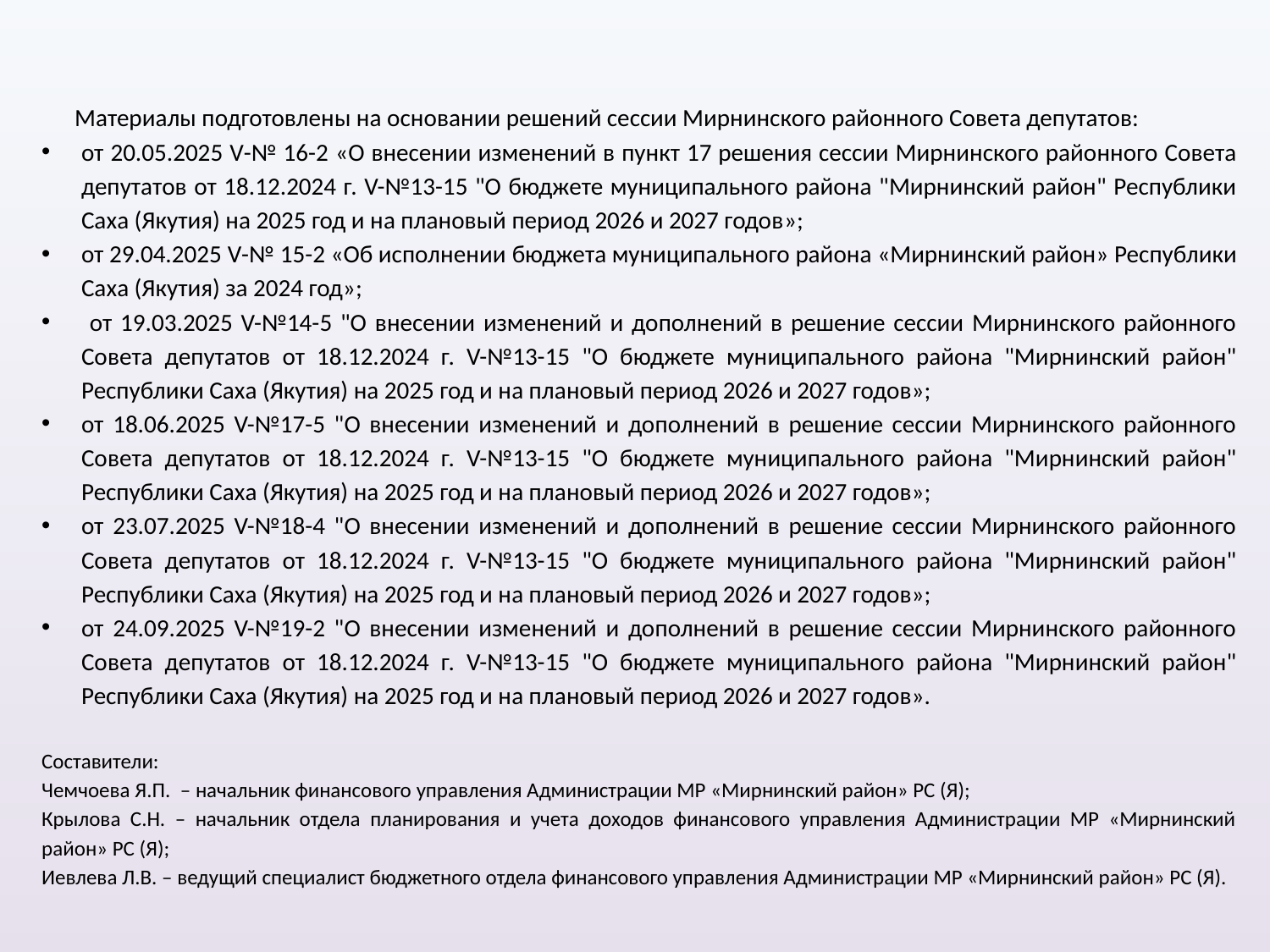

Материалы подготовлены на основании решений сессии Мирнинского районного Совета депутатов:
от 20.05.2025 V-№ 16-2 «О внесении изменений в пункт 17 решения сессии Мирнинского районного Совета депутатов от 18.12.2024 г. V-№13-15 "О бюджете муниципального района "Мирнинский район" Республики Саха (Якутия) на 2025 год и на плановый период 2026 и 2027 годов»;
от 29.04.2025 V-№ 15-2 «Об исполнении бюджета муниципального района «Мирнинский район» Республики Саха (Якутия) за 2024 год»;
 от 19.03.2025 V-№14-5 "О внесении изменений и дополнений в решение сессии Мирнинского районного Совета депутатов от 18.12.2024 г. V-№13-15 "О бюджете муниципального района "Мирнинский район" Республики Саха (Якутия) на 2025 год и на плановый период 2026 и 2027 годов»;
от 18.06.2025 V-№17-5 "О внесении изменений и дополнений в решение сессии Мирнинского районного Совета депутатов от 18.12.2024 г. V-№13-15 "О бюджете муниципального района "Мирнинский район" Республики Саха (Якутия) на 2025 год и на плановый период 2026 и 2027 годов»;
от 23.07.2025 V-№18-4 "О внесении изменений и дополнений в решение сессии Мирнинского районного Совета депутатов от 18.12.2024 г. V-№13-15 "О бюджете муниципального района "Мирнинский район" Республики Саха (Якутия) на 2025 год и на плановый период 2026 и 2027 годов»;
от 24.09.2025 V-№19-2 "О внесении изменений и дополнений в решение сессии Мирнинского районного Совета депутатов от 18.12.2024 г. V-№13-15 "О бюджете муниципального района "Мирнинский район" Республики Саха (Якутия) на 2025 год и на плановый период 2026 и 2027 годов».

Составители:
Чемчоева Я.П.  – начальник финансового управления Администрации МР «Мирнинский район» РС (Я);
Крылова С.Н. – начальник отдела планирования и учета доходов финансового управления Администрации МР «Мирнинский район» РС (Я);
Иевлева Л.В. – ведущий специалист бюджетного отдела финансового управления Администрации МР «Мирнинский район» РС (Я).